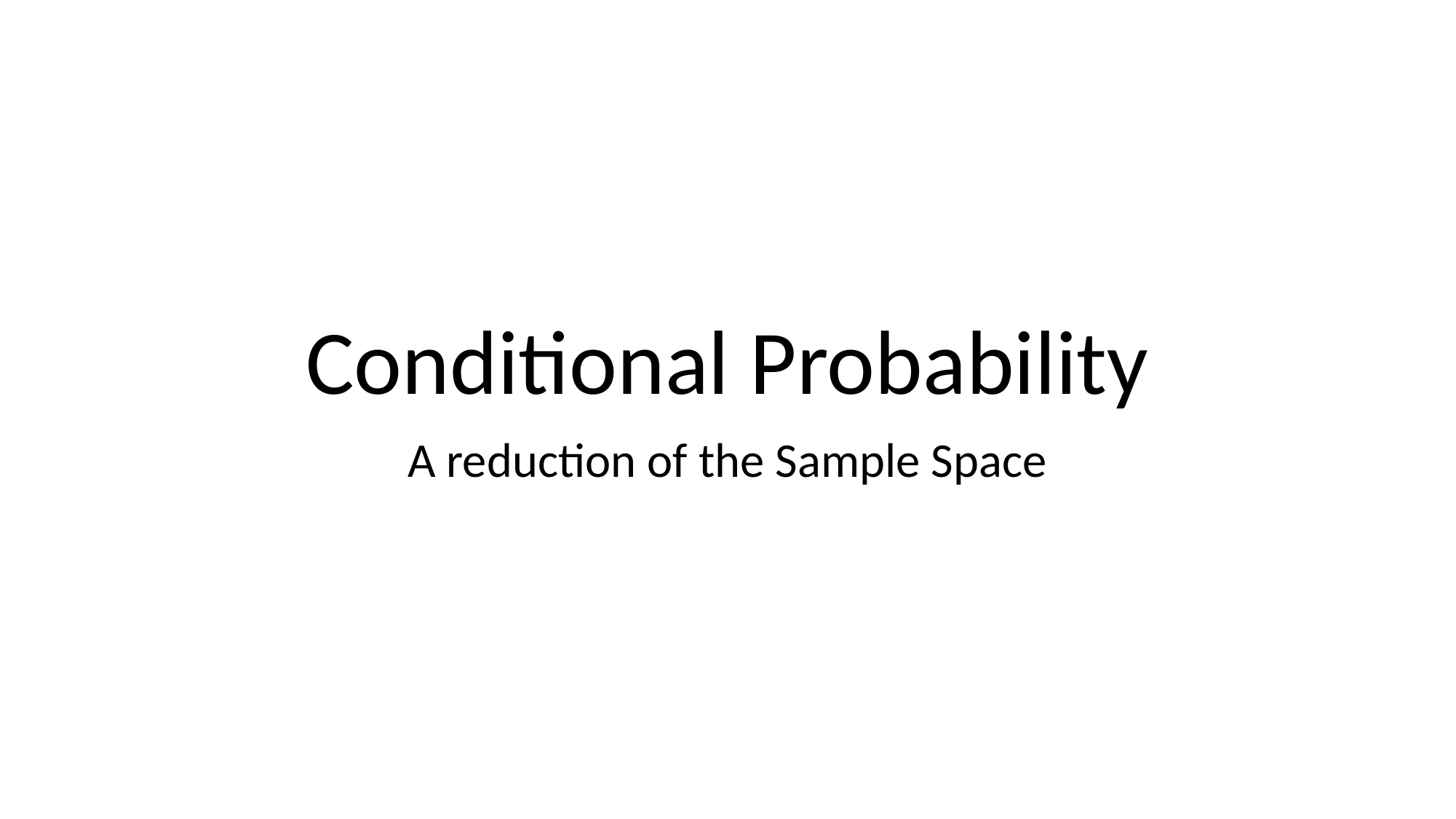

# Conditional Probability
A reduction of the Sample Space